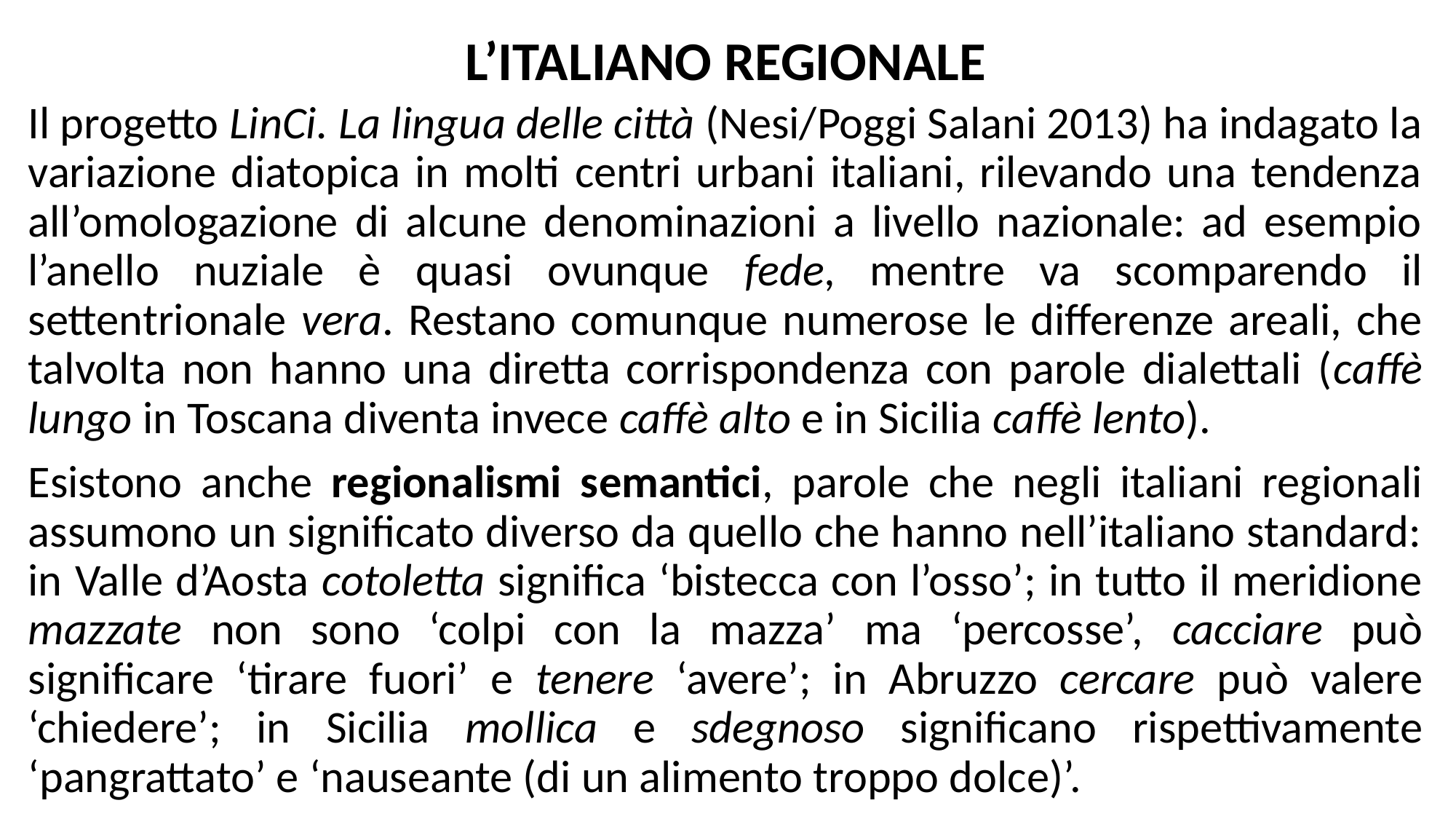

# L’ITALIANO REGIONALE
Il progetto LinCi. La lingua delle città (Nesi/Poggi Salani 2013) ha indagato la variazione diatopica in molti centri urbani italiani, rilevando una tendenza all’omologazione di alcune denominazioni a livello nazionale: ad esempio l’anello nuziale è quasi ovunque fede, mentre va scomparendo il settentrionale vera. Restano comunque numerose le differenze areali, che talvolta non hanno una diretta corrispondenza con parole dialettali (caffè lungo in Toscana diventa invece caffè alto e in Sicilia caffè lento).
Esistono anche regionalismi semantici, parole che negli italiani regionali assumono un significato diverso da quello che hanno nell’italiano standard: in Valle d’Aosta cotoletta significa ‘bistecca con l’osso’; in tutto il meridione mazzate non sono ‘colpi con la mazza’ ma ‘percosse’, cacciare può significare ‘tirare fuori’ e tenere ‘avere’; in Abruzzo cercare può valere ‘chiedere’; in Sicilia mollica e sdegnoso significano rispettivamente ‘pangrattato’ e ‘nauseante (di un alimento troppo dolce)’.